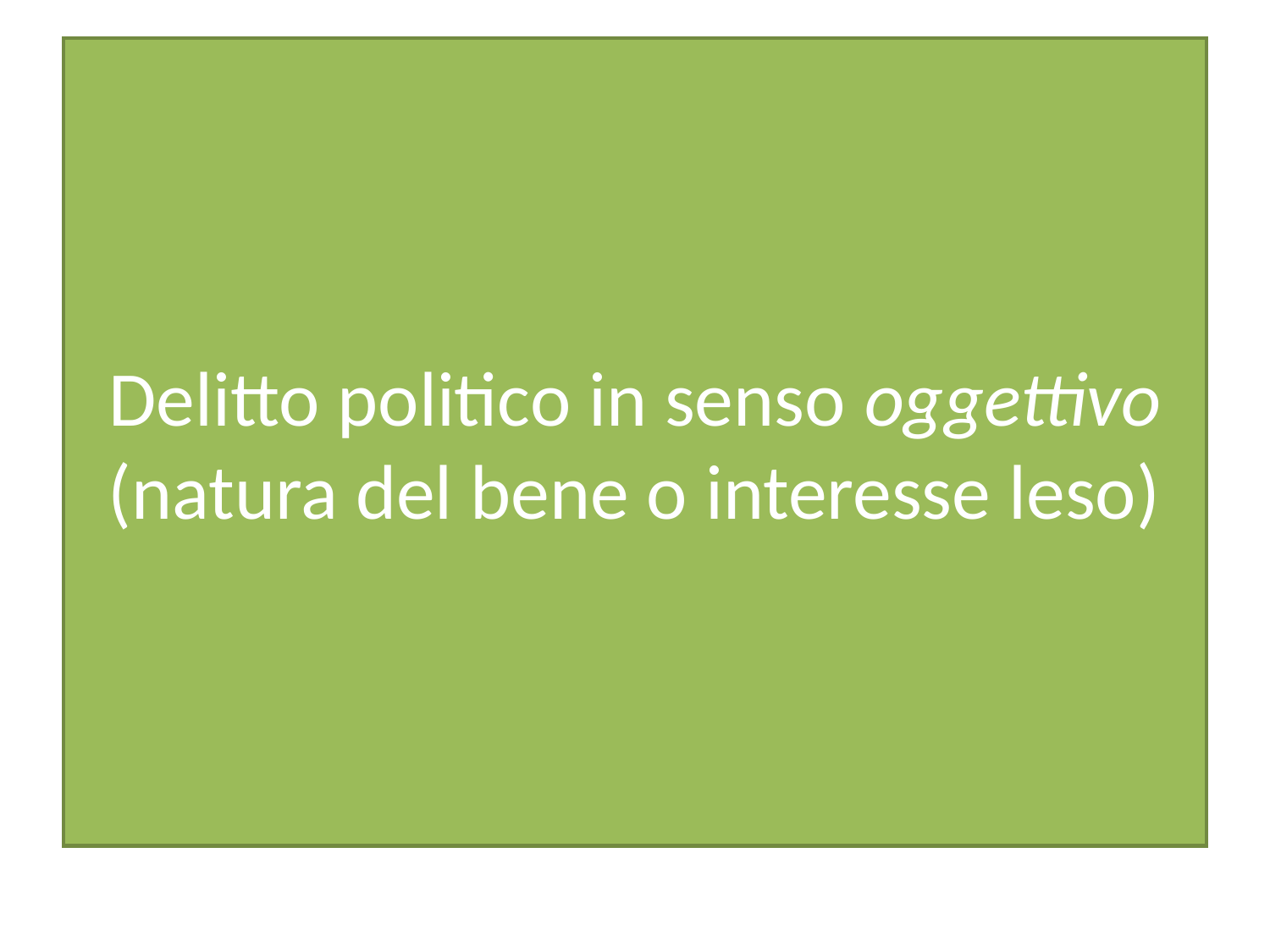

# Delitto politico in senso oggettivo (natura del bene o interesse leso)